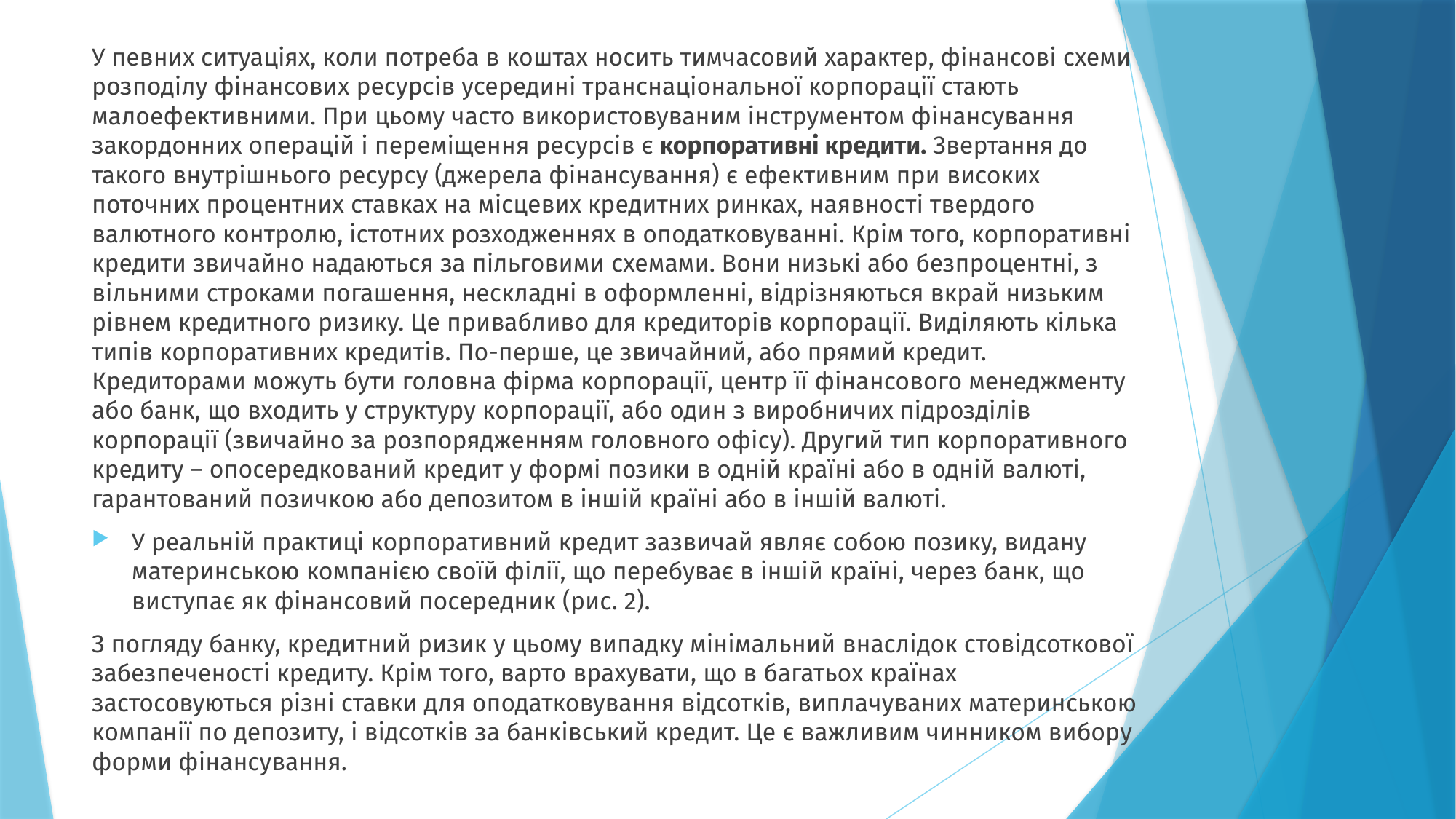

У певних ситуаціях, коли потреба в коштах носить тимчасовий характер, фінансові схеми розподілу фінансових ресурсів усередині транснаціональної корпорації стають малоефективними. При цьому часто використовуваним інструментом фінансування закордонних операцій і переміщення ресурсів є корпоративні кредити. Звертання до такого внутрішнього ресурсу (джерела фінансування) є ефективним при високих поточних процентних ставках на місцевих кредитних ринках, наявності твердого валютного контролю, істотних розходженнях в оподатковуванні. Крім того, корпоративні кредити звичайно надаються за пільговими схемами. Вони низькі або безпроцентні, з вільними строками погашення, нескладні в оформленні, відрізняються вкрай низьким рівнем кредитного ризику. Це привабливо для кредиторів корпорації. Виділяють кілька типів корпоративних кредитів. По-перше, це звичайний, або прямий кредит. Кредиторами можуть бути головна фірма корпорації, центр її фінансового менеджменту або банк, що входить у структуру корпорації, або один з виробничих підрозділів корпорації (звичайно за розпорядженням головного офісу). Другий тип корпоративного кредиту – опосередкований кредит у формі позики в одній країні або в одній валюті, гарантований позичкою або депозитом в іншій країні або в іншій валюті.
У реальній практиці корпоративний кредит зазвичай являє собою позику, видану материнською компанією своїй філії, що перебуває в іншій країні, через банк, що виступає як фінансовий посередник (рис. 2).
З погляду банку, кредитний ризик у цьому випадку мінімальний внаслідок стовідсоткової забезпеченості кредиту. Крім того, варто врахувати, що в багатьох країнах застосовуються різні ставки для оподатковування відсотків, виплачуваних материнською компанії по депозиту, і відсотків за банківський кредит. Це є важливим чинником вибору форми фінансування.